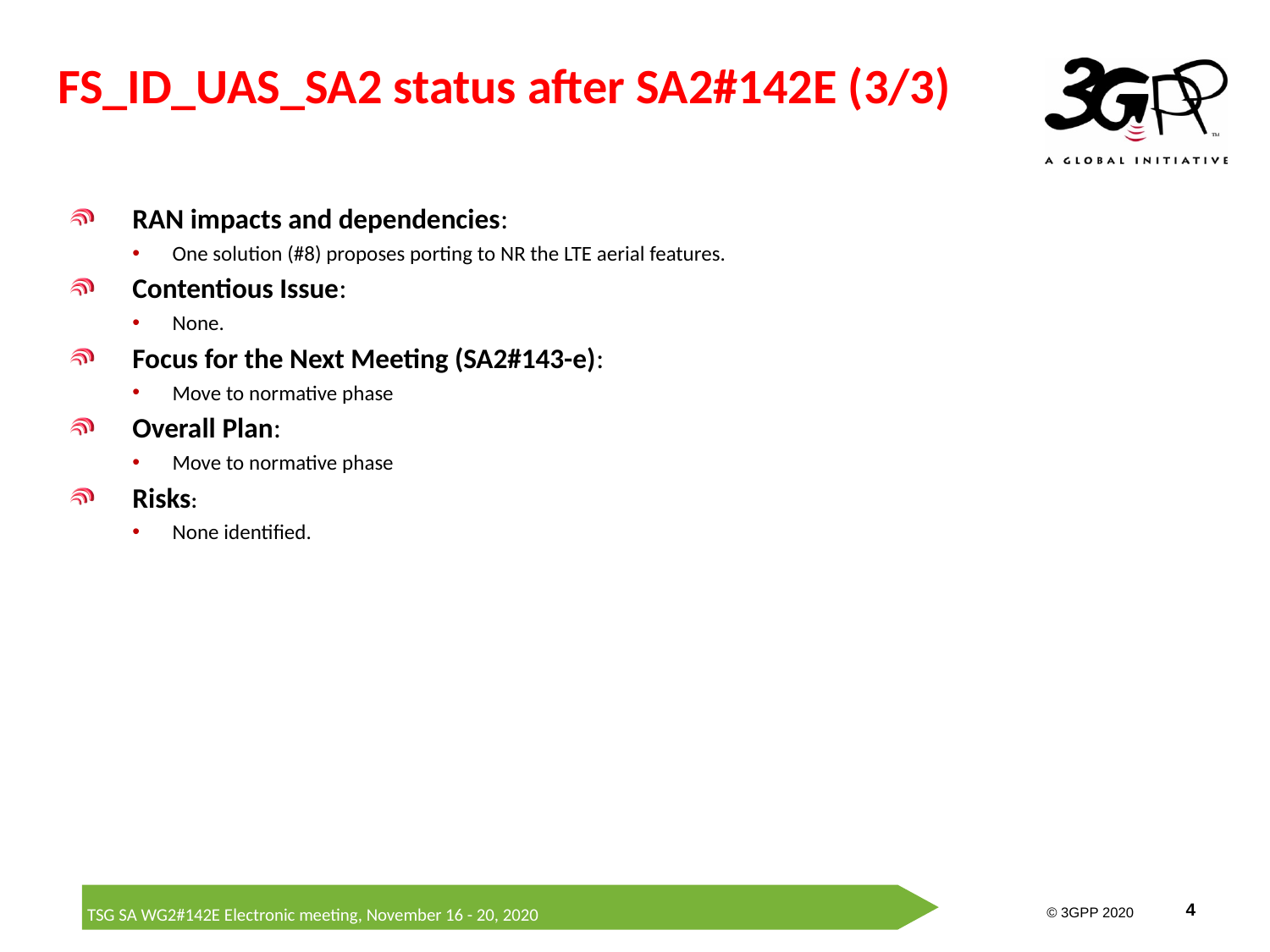

# FS_ID_UAS_SA2 status after SA2#142E (3/3)
RAN impacts and dependencies:
One solution (#8) proposes porting to NR the LTE aerial features.
Contentious Issue:
None.
Focus for the Next Meeting (SA2#143-e):
Move to normative phase
Overall Plan:
Move to normative phase
Risks:
None identified.